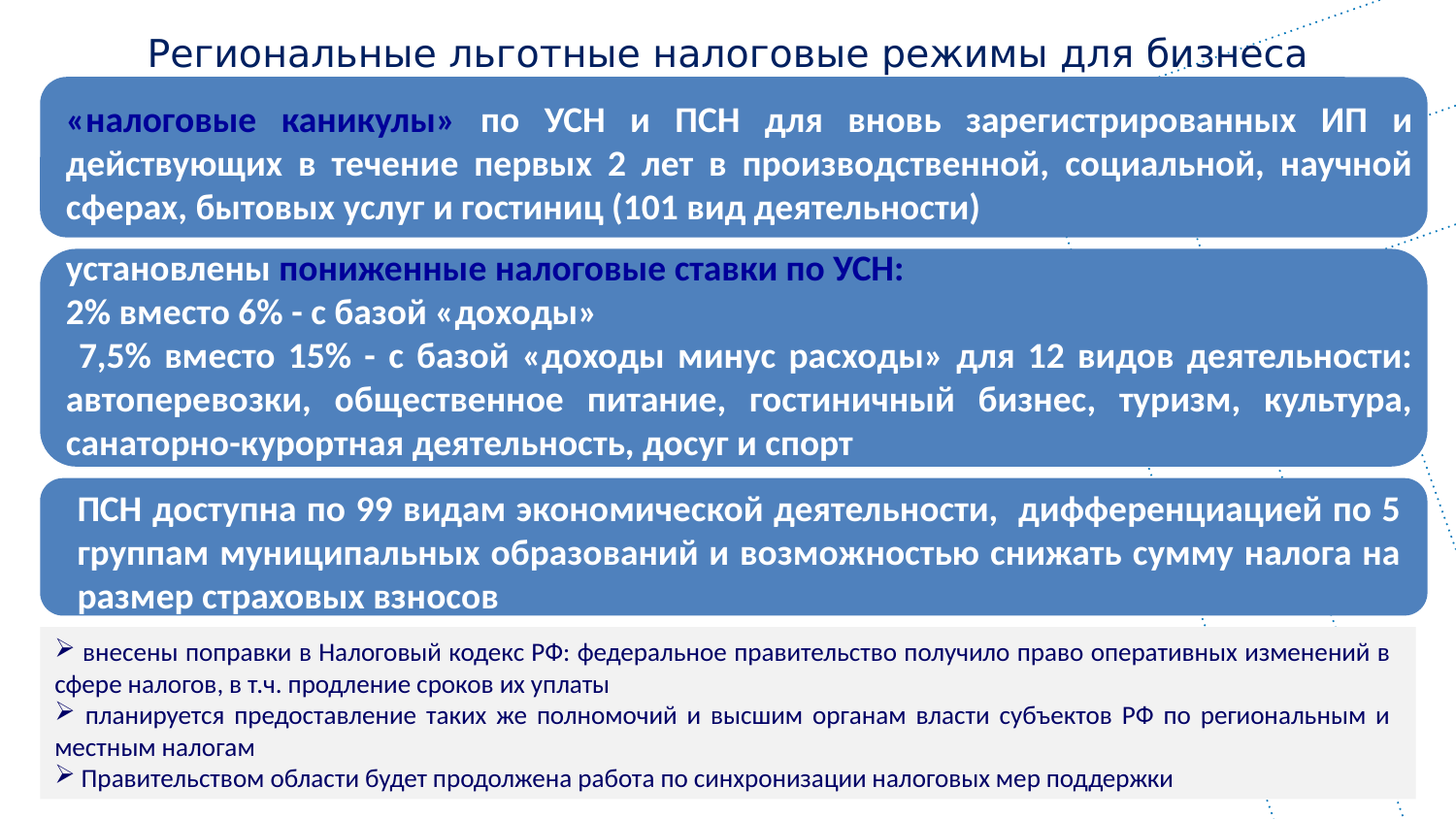

# Региональные льготные налоговые режимы для бизнеса

«налоговые каникулы» по УСН и ПСН для вновь зарегистрированных ИП и действующих в течение первых 2 лет в производственной, социальной, научной сферах, бытовых услуг и гостиниц (101 вид деятельности)
установлены пониженные налоговые ставки по УСН:
2% вместо 6% - с базой «доходы»
 7,5% вместо 15% - с базой «доходы минус расходы» для 12 видов деятельности: автоперевозки, общественное питание, гостиничный бизнес, туризм, культура, санаторно-курортная деятельность, досуг и спорт

ПСН доступна по 99 видам экономической деятельности,  дифференциацией по 5 группам муниципальных образований и возможностью снижать сумму налога на размер страховых взносов

 внесены поправки в Налоговый кодекс РФ: федеральное правительство получило право оперативных изменений в сфере налогов, в т.ч. продление сроков их уплаты
 планируется предоставление таких же полномочий и высшим органам власти субъектов РФ по региональным и местным налогам
 Правительством области будет продолжена работа по синхронизации налоговых мер поддержки